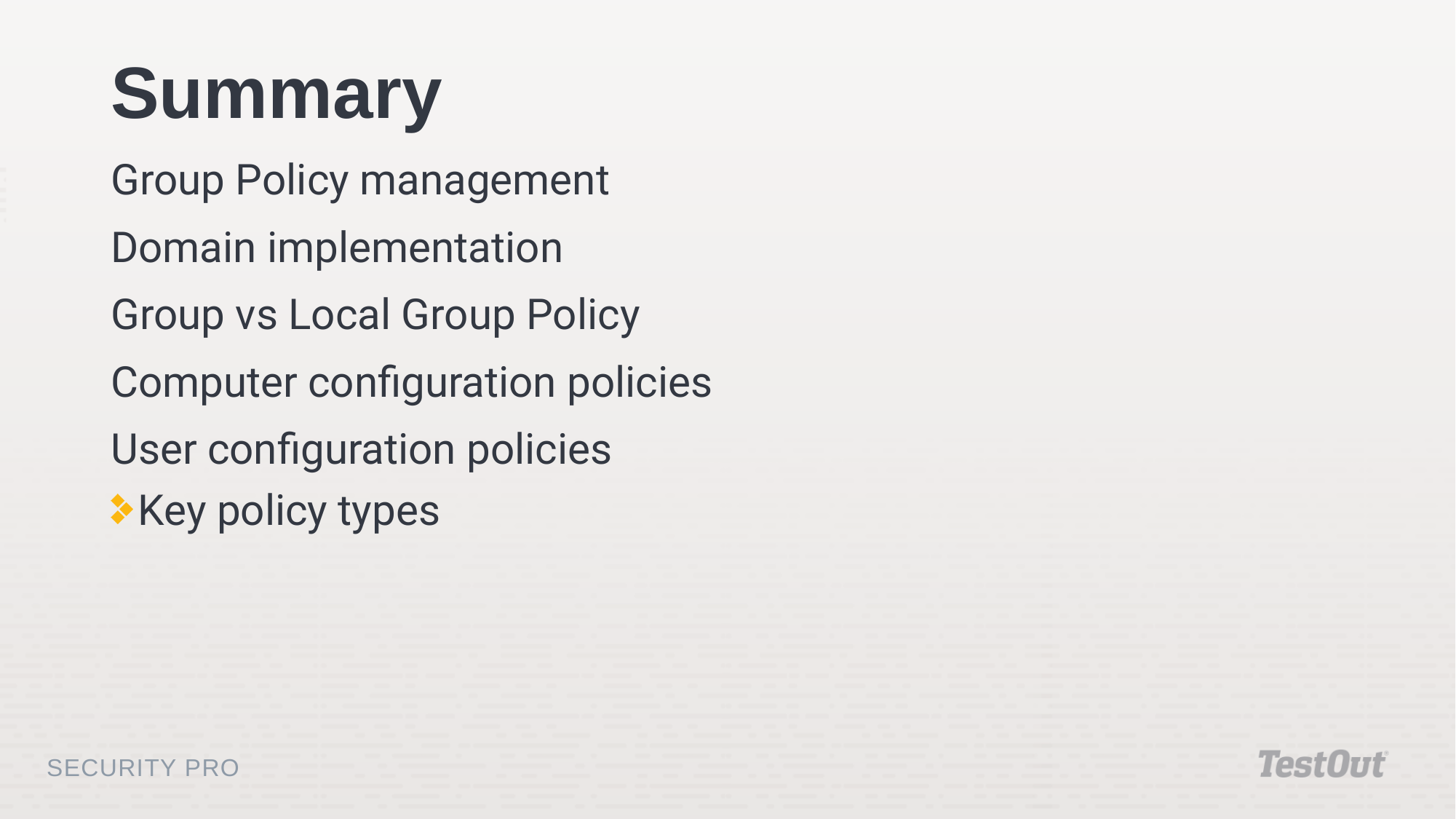

# Summary
Group Policy management
Domain implementation
Group vs Local Group Policy
Computer configuration policies
User configuration policies
Key policy types
Security Pro